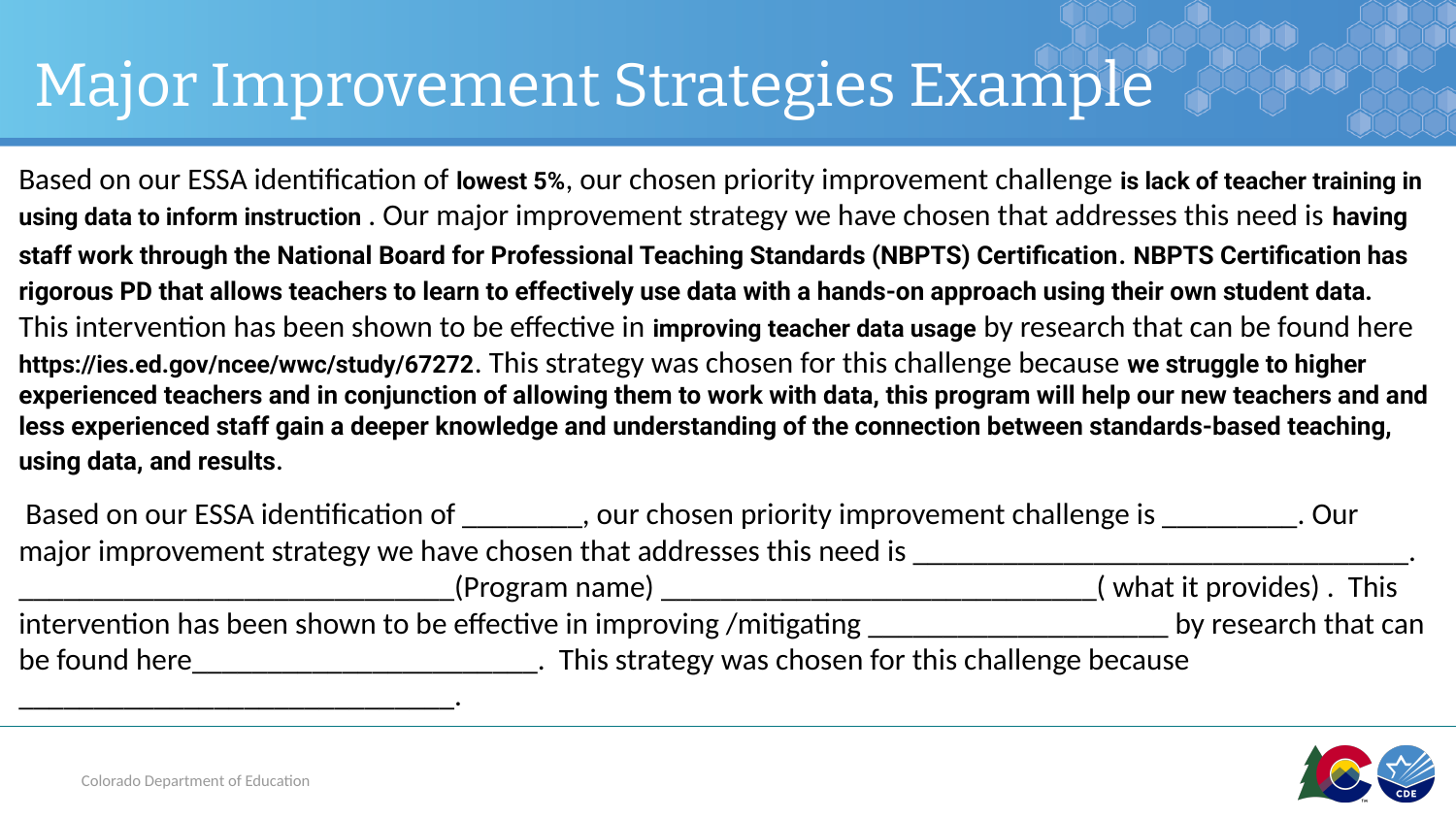

# Major Improvement Strategies Example
Based on our ESSA identification of lowest 5%, our chosen priority improvement challenge is lack of teacher training in using data to inform instruction . Our major improvement strategy we have chosen that addresses this need is having staff work through the National Board for Professional Teaching Standards (NBPTS) Certification. NBPTS Certification has rigorous PD that allows teachers to learn to effectively use data with a hands-on approach using their own student data.   This intervention has been shown to be effective in improving teacher data usage by research that can be found here https://ies.ed.gov/ncee/wwc/study/67272. This strategy was chosen for this challenge because we struggle to higher experienced teachers and in conjunction of allowing them to work with data, this program will help our new teachers and and less experienced staff gain a deeper knowledge and understanding of the connection between standards-based teaching, using data, and results.
 Based on our ESSA identification of ________, our chosen priority improvement challenge is _________. Our major improvement strategy we have chosen that addresses this need is _________________________________.  _____________________________(Program name) _____________________________( what it provides) .  This intervention has been shown to be effective in improving /mitigating ____________________ by research that can be found here_______________________.  This strategy was chosen for this challenge because _____________________________.